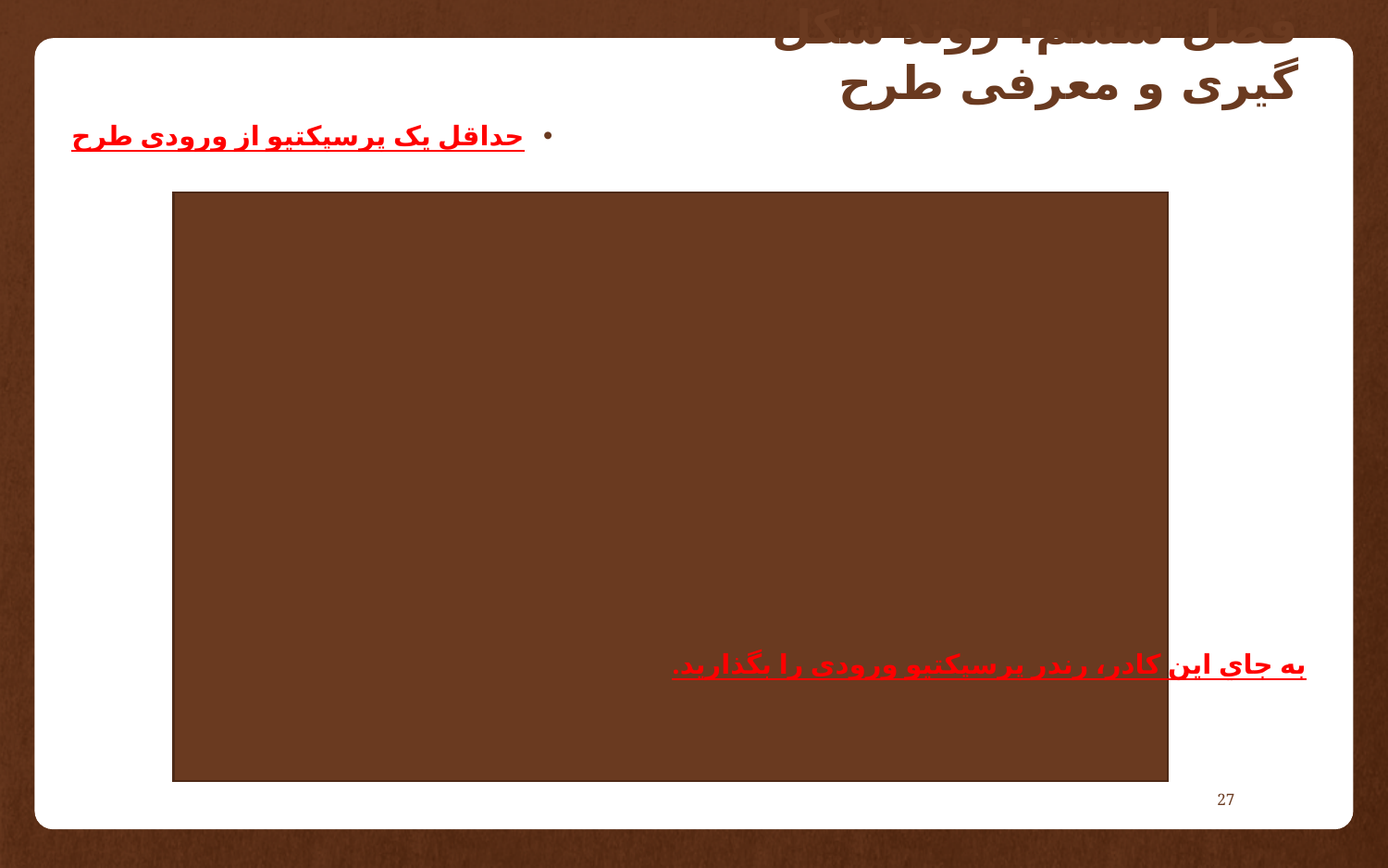

# فصل ششم: روند شکل گیری و معرفی طرح
حداقل یک پرسپکتيو از ورودی طرح

به جاي اين کادر، رندر پرسپکتيو ورودي را بگذاريد.
27